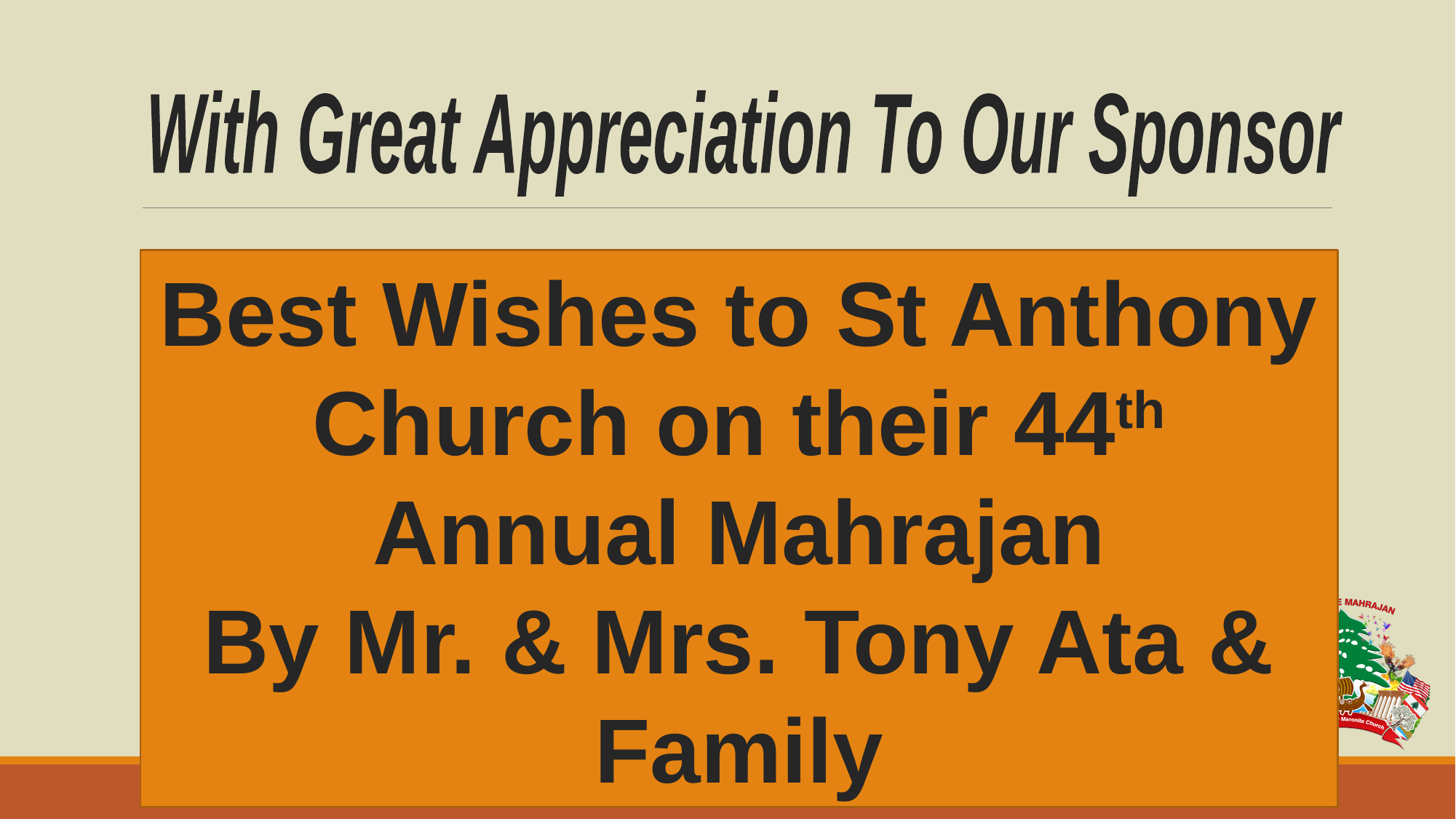

Best Wishes to St Anthony Church on their 44th Annual Mahrajan
By Mr. & Mrs. Tony Ata & Family